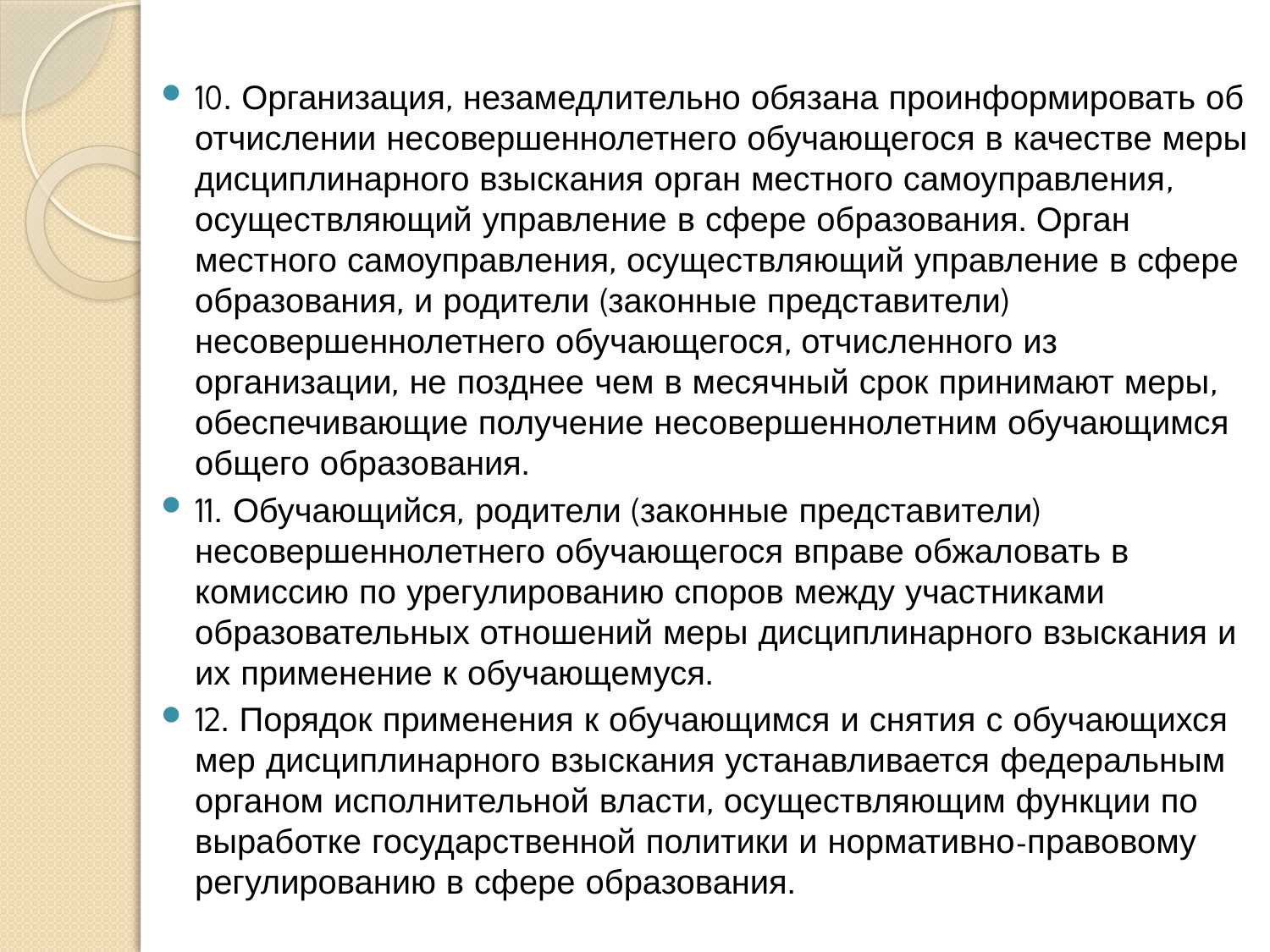

#
10. Организация, незамедлительно обязана проинформировать об отчислении несовершеннолетнего обучающегося в качестве меры дисциплинарного взыскания орган местного самоуправления, осуществляющий управление в сфере образования. Орган местного самоуправления, осуществляющий управление в сфере образования, и родители (законные представители) несовершеннолетнего обучающегося, отчисленного из организации, не позднее чем в месячный срок принимают меры, обеспечивающие получение несовершеннолетним обучающимся общего образования.
11. Обучающийся, родители (законные представители) несовершеннолетнего обучающегося вправе обжаловать в комиссию по урегулированию споров между участниками образовательных отношений меры дисциплинарного взыскания и их применение к обучающемуся.
12. Порядок применения к обучающимся и снятия с обучающихся мер дисциплинарного взыскания устанавливается федеральным органом исполнительной власти, осуществляющим функции по выработке государственной политики и нормативно-правовому регулированию в сфере образования.